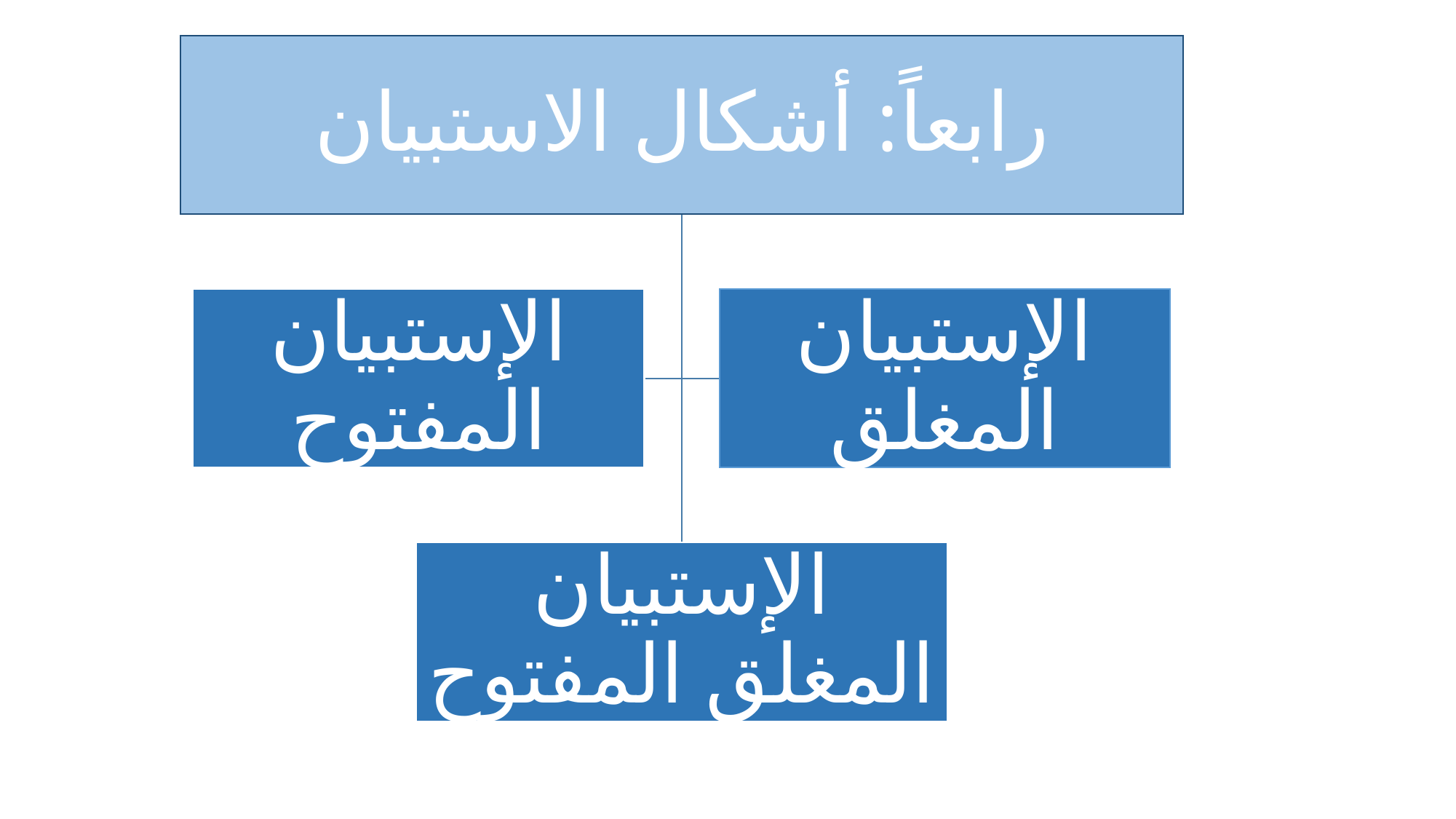

رابعاً: أشكال الاستبيان
الإستبيان المغلق المفتوح
الإستبيان المفتوح
الإستبيان المغلق